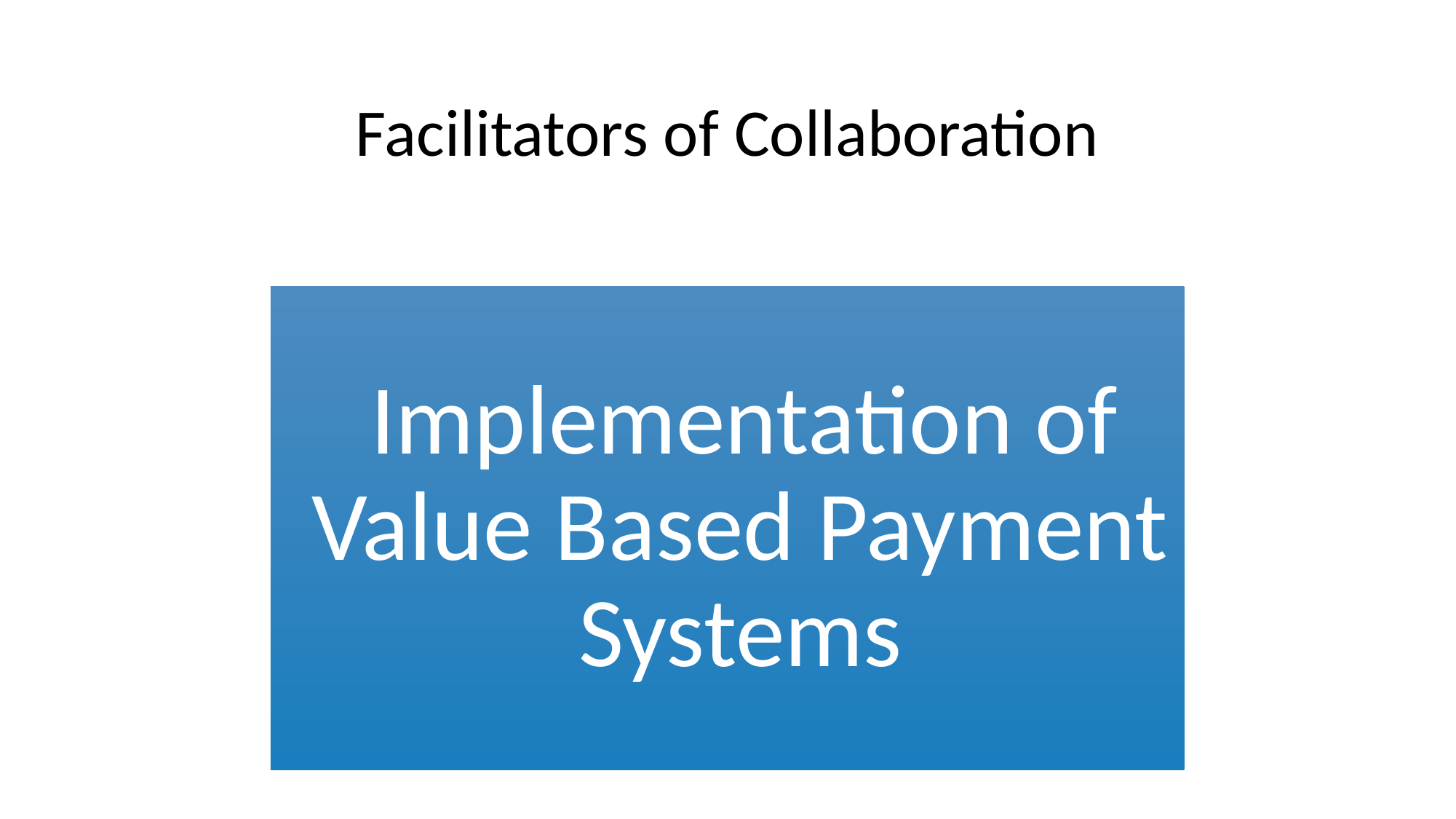

Facilitators of Collaboration

 Implementation of Value Based Payment Systems